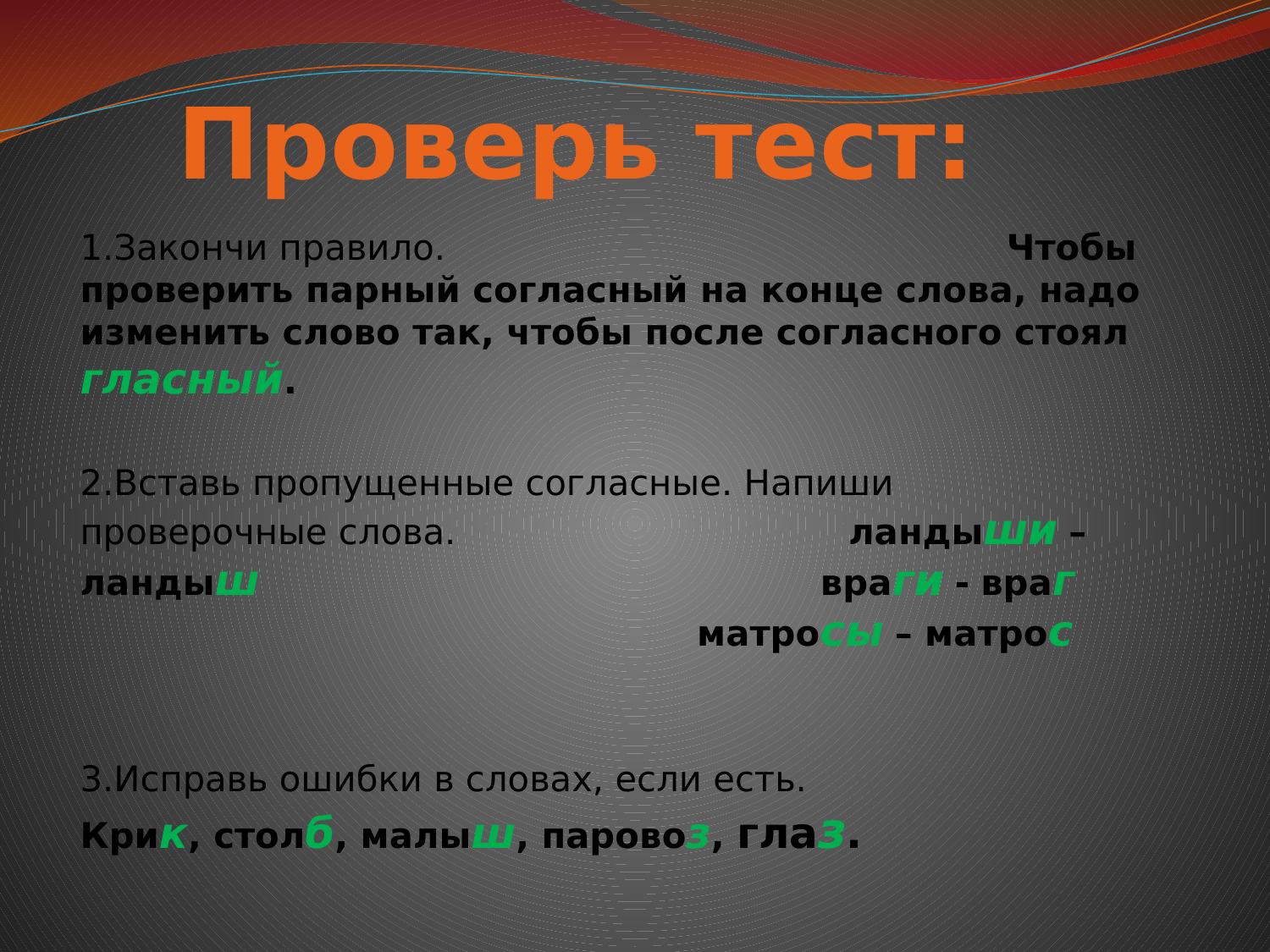

# Проверь тест:
1.Закончи правило.                                                  Чтобы проверить парный согласный на конце слова, надо изменить слово так, чтобы после согласного стоял гласный.

2.Вставь пропущенные согласные. Напиши проверочные слова.                                   ландыши – ландыш                                                  враги - враг                                                              матросы – матрос

3.Исправь ошибки в словах, если есть.                     Крик, столб, малыш, паровоз, глаз.